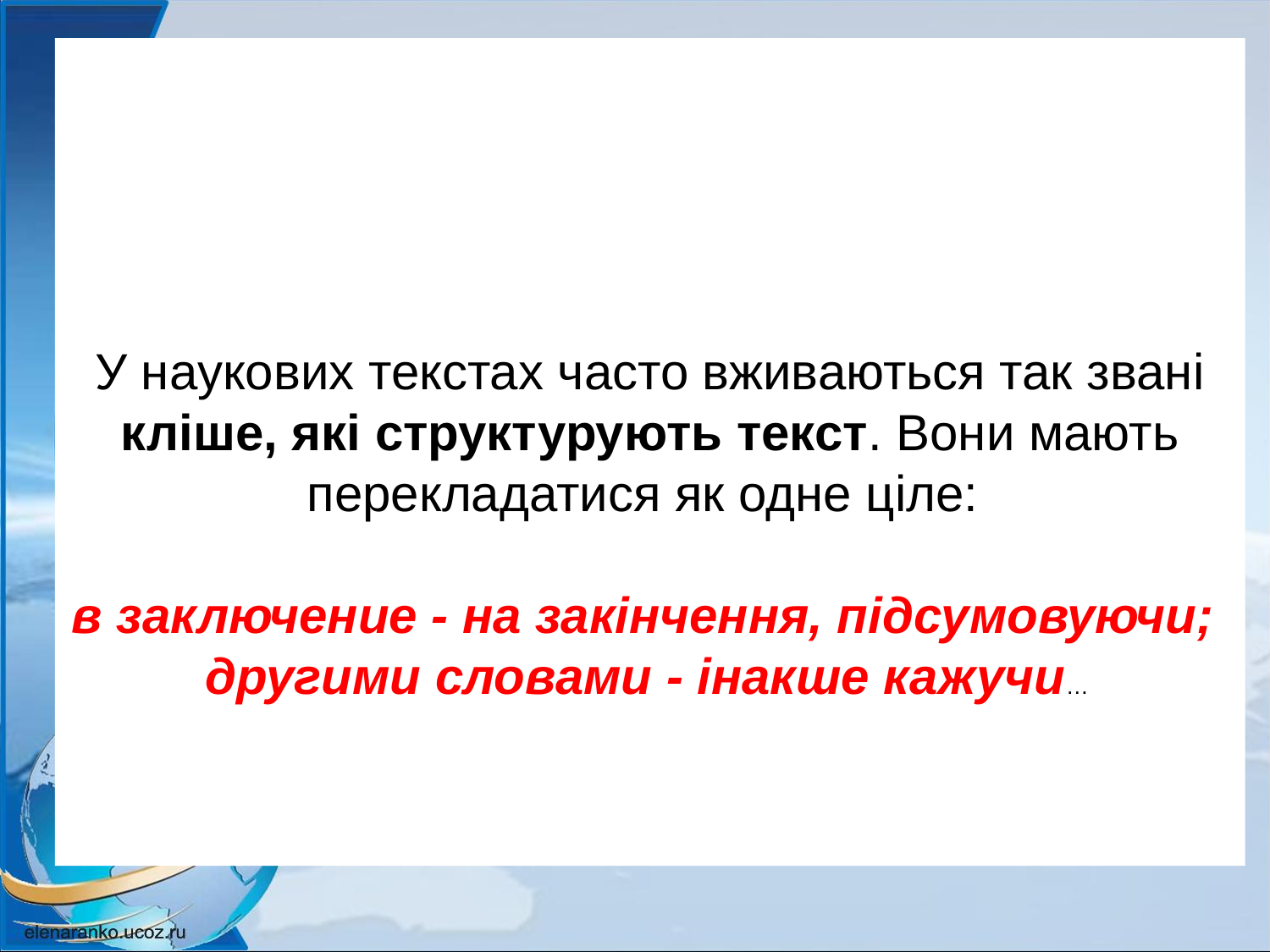

# У наукових текстах часто вживаються так звані кліше, які структурують текст. Вони мають перекладатися як одне ціле: в заключение - на закінчення, підсумовуючи; другими словами - інакше кажучи…